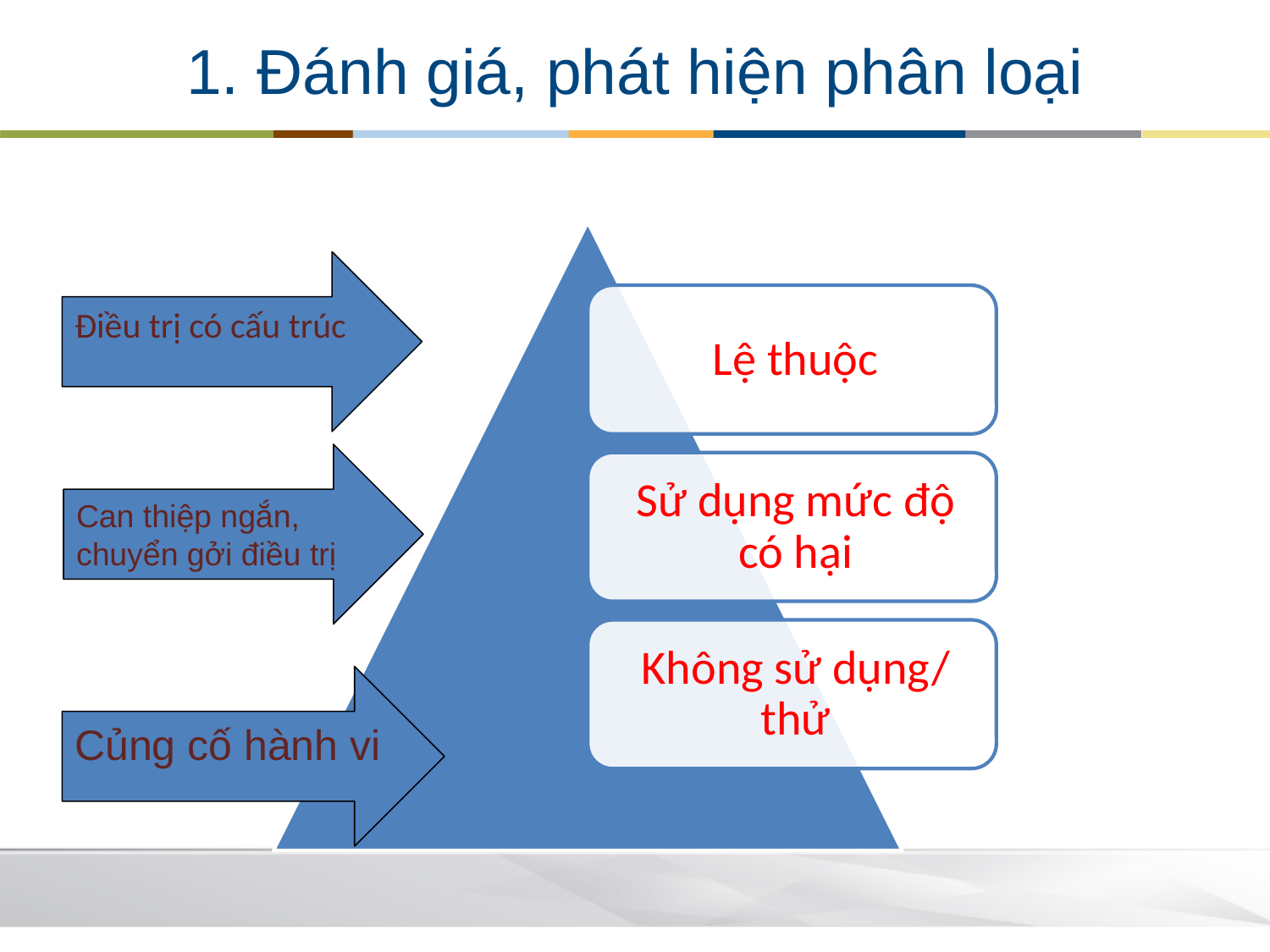

# 1. Đánh giá, phát hiện phân loại
Lệ thuộc
Sử dụng mức độ có hại
Không sử dụng/ thử
Điều trị có cấu trúc
Can thiệp ngắn, chuyển gởi điều trị
Củng cố hành vi